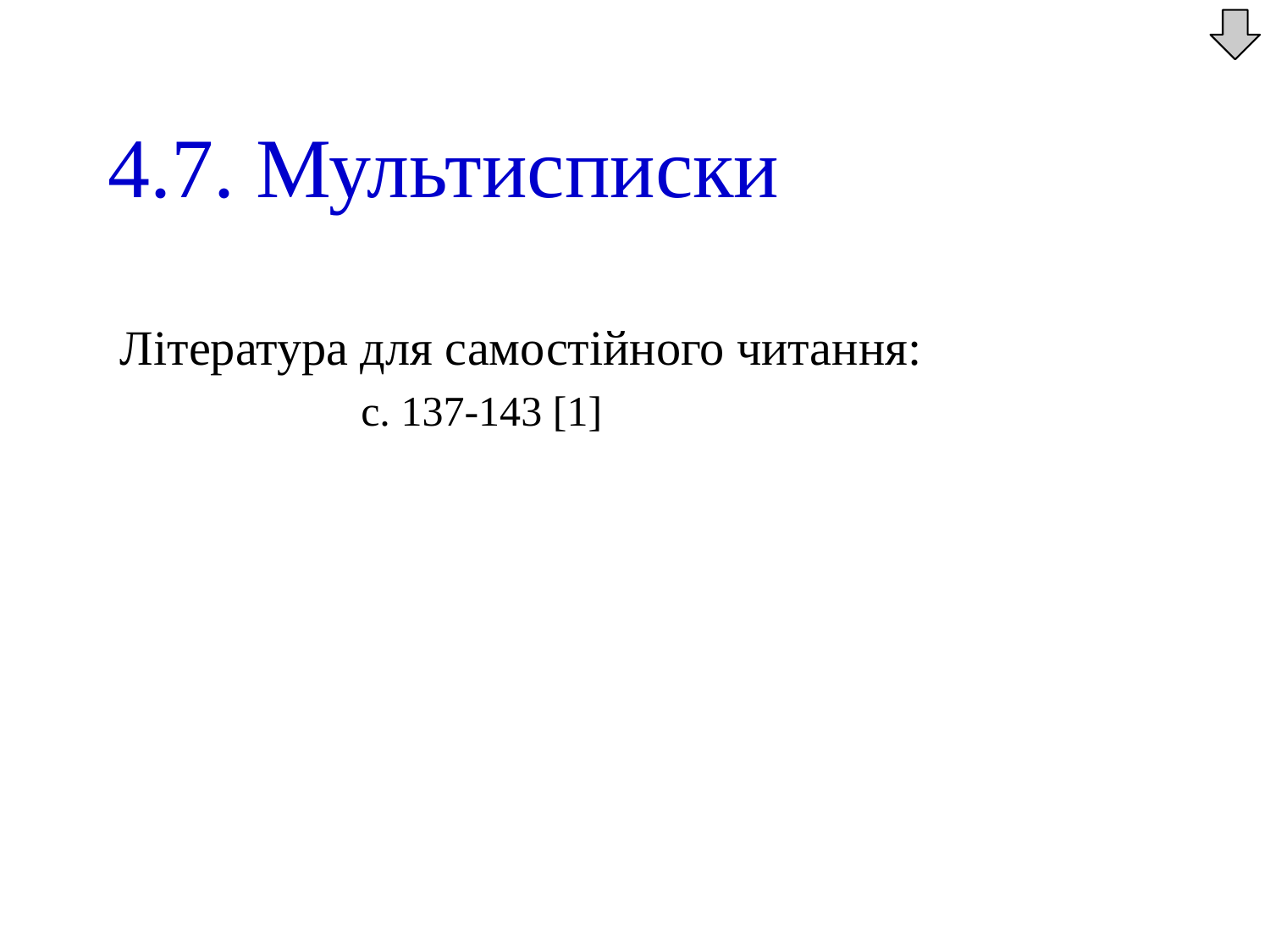

4.7. Мультисписки

Література для самостійного читання:
		 с. 137-143 [1]